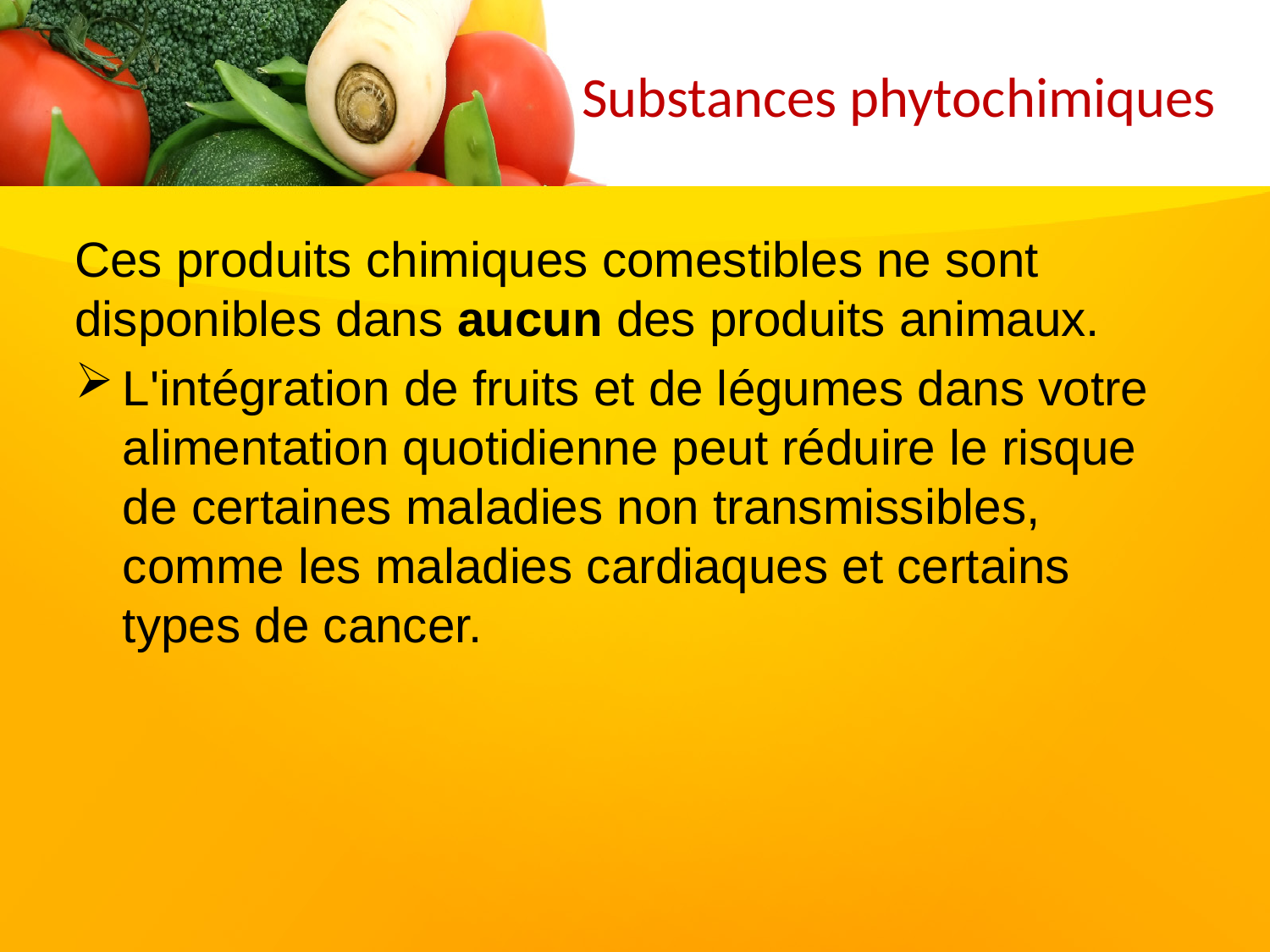

# Substances phytochimiques
Ces produits chimiques comestibles ne sont disponibles dans aucun des produits animaux.
L'intégration de fruits et de légumes dans votre alimentation quotidienne peut réduire le risque de certaines maladies non transmissibles, comme les maladies cardiaques et certains types de cancer.